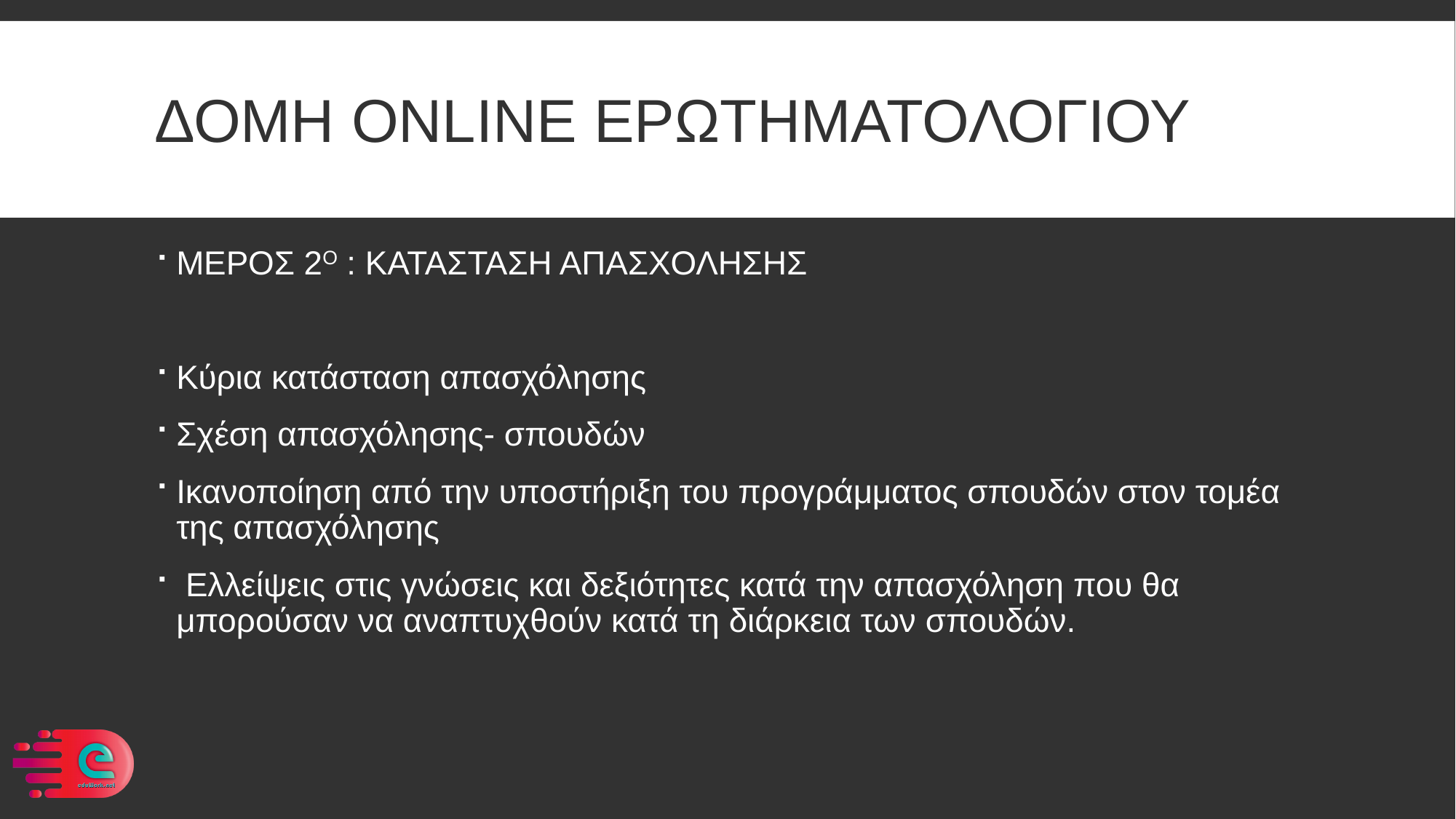

# ΔΟΜΗ ONLINE ΕΡΩΤΗΜΑΤΟΛΟΓΙΟΥ
ΜΕΡΟΣ 2Ο : ΚΑΤΑΣΤΑΣΗ ΑΠΑΣΧΟΛΗΣΗΣ

Κύρια κατάσταση απασχόλησης
Σχέση απασχόλησης- σπουδών
Ικανοποίηση από την υποστήριξη του προγράμματος σπουδών στον τομέα της απασχόλησης
 Ελλείψεις στις γνώσεις και δεξιότητες κατά την απασχόληση που θα μπορούσαν να αναπτυχθούν κατά τη διάρκεια των σπουδών.